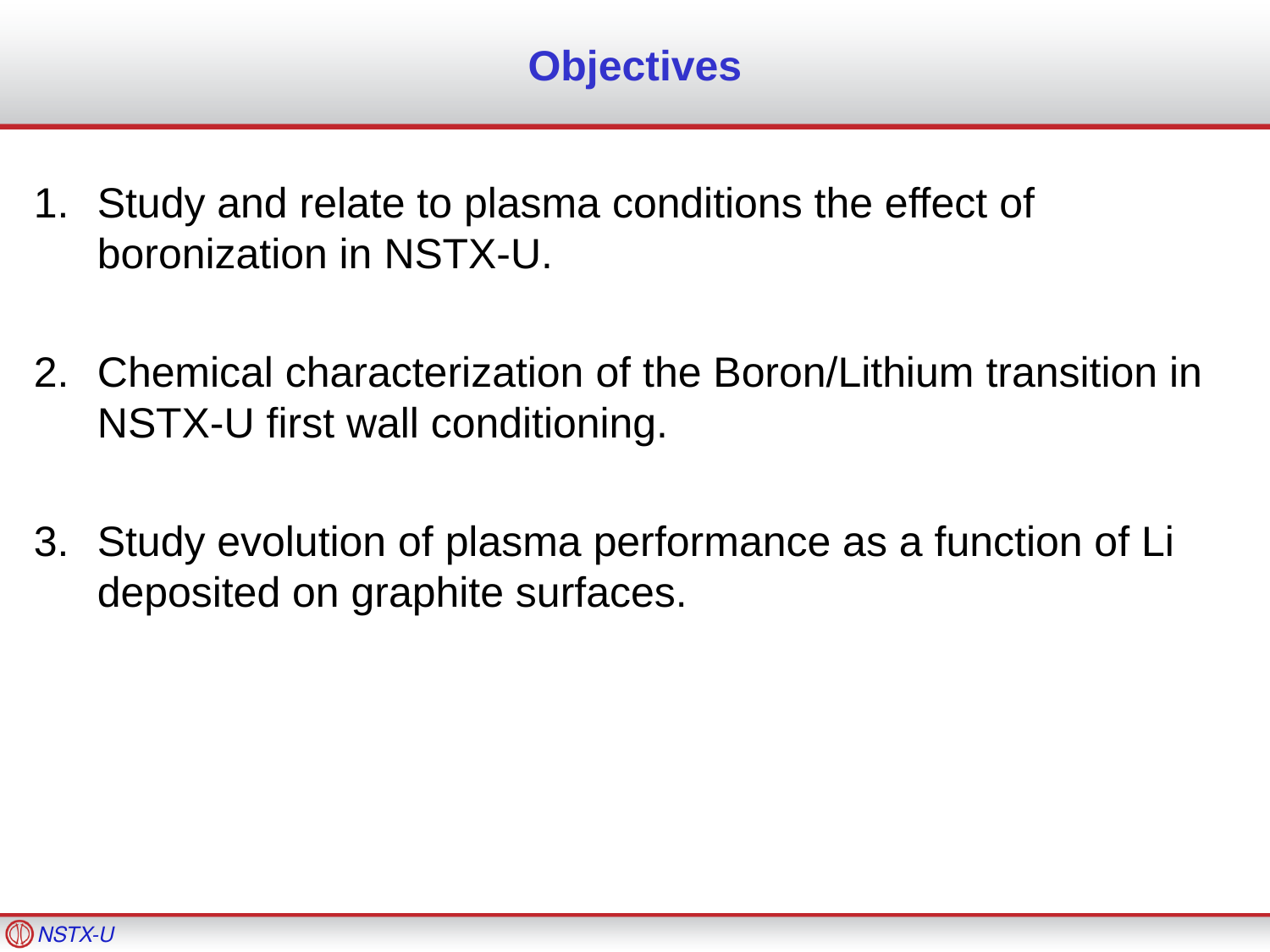

# Objectives
Study and relate to plasma conditions the effect of boronization in NSTX-U.

Chemical characterization of the Boron/Lithium transition in NSTX-U first wall conditioning.

Study evolution of plasma performance as a function of Li deposited on graphite surfaces.